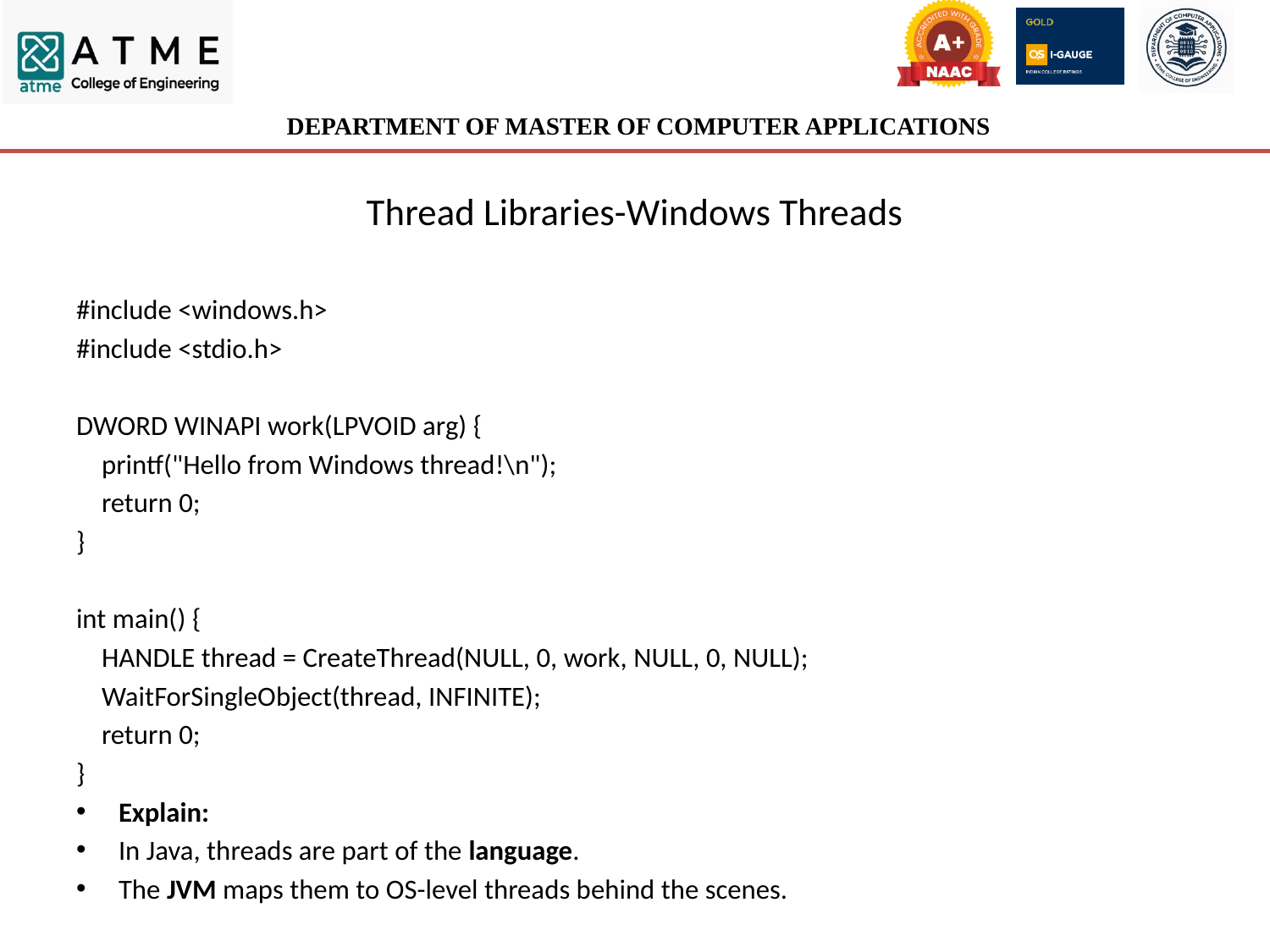

# Thread Libraries-Windows Threads
#include <windows.h>
#include <stdio.h>

DWORD WINAPI work(LPVOID arg) {
    printf("Hello from Windows thread!\n");
    return 0;
}

int main() {
    HANDLE thread = CreateThread(NULL, 0, work, NULL, 0, NULL);
    WaitForSingleObject(thread, INFINITE);
    return 0;
}
Explain:
In Java, threads are part of the language.
The JVM maps them to OS-level threads behind the scenes.